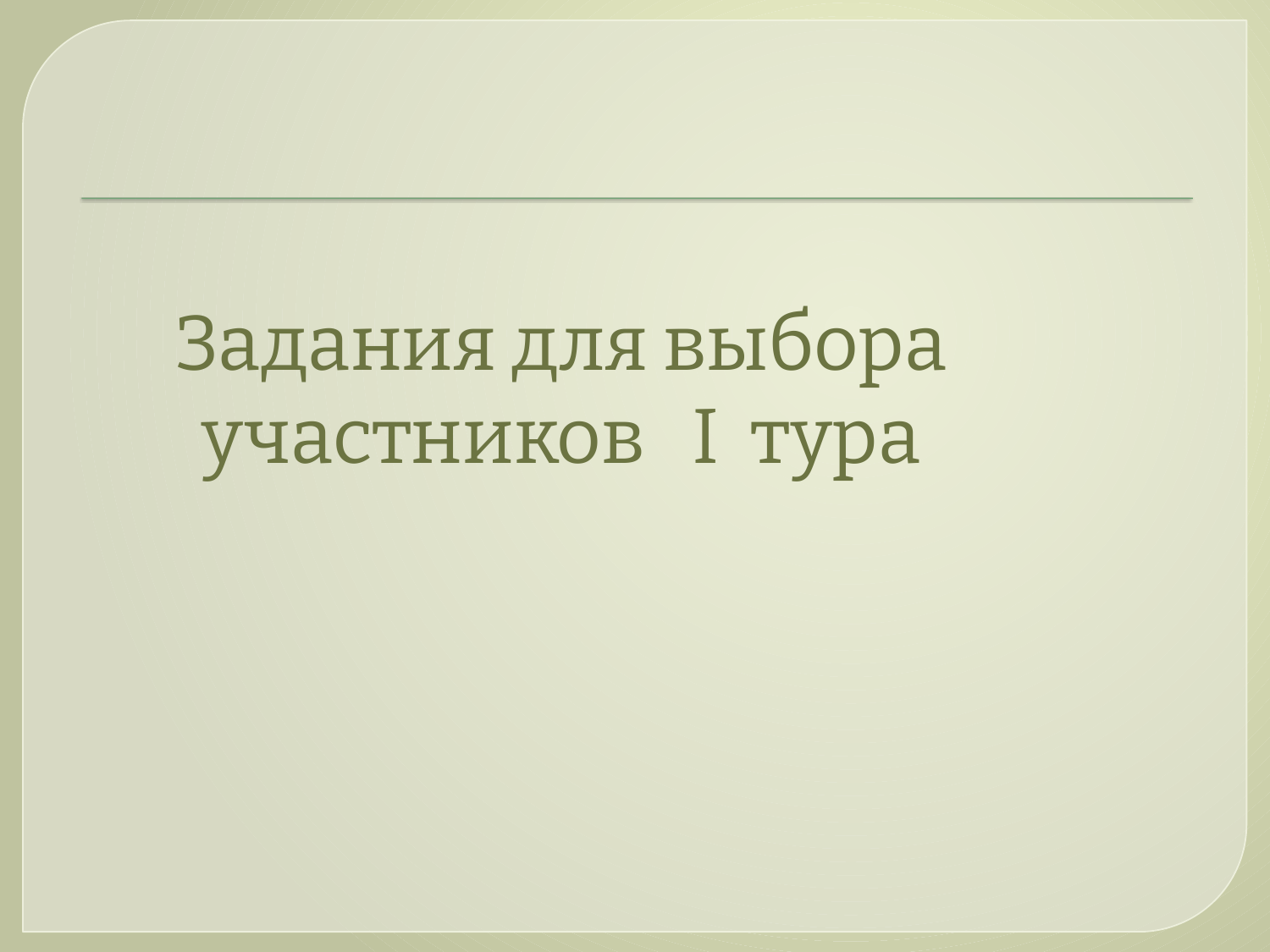

# Задания для выбора участников   I  тура